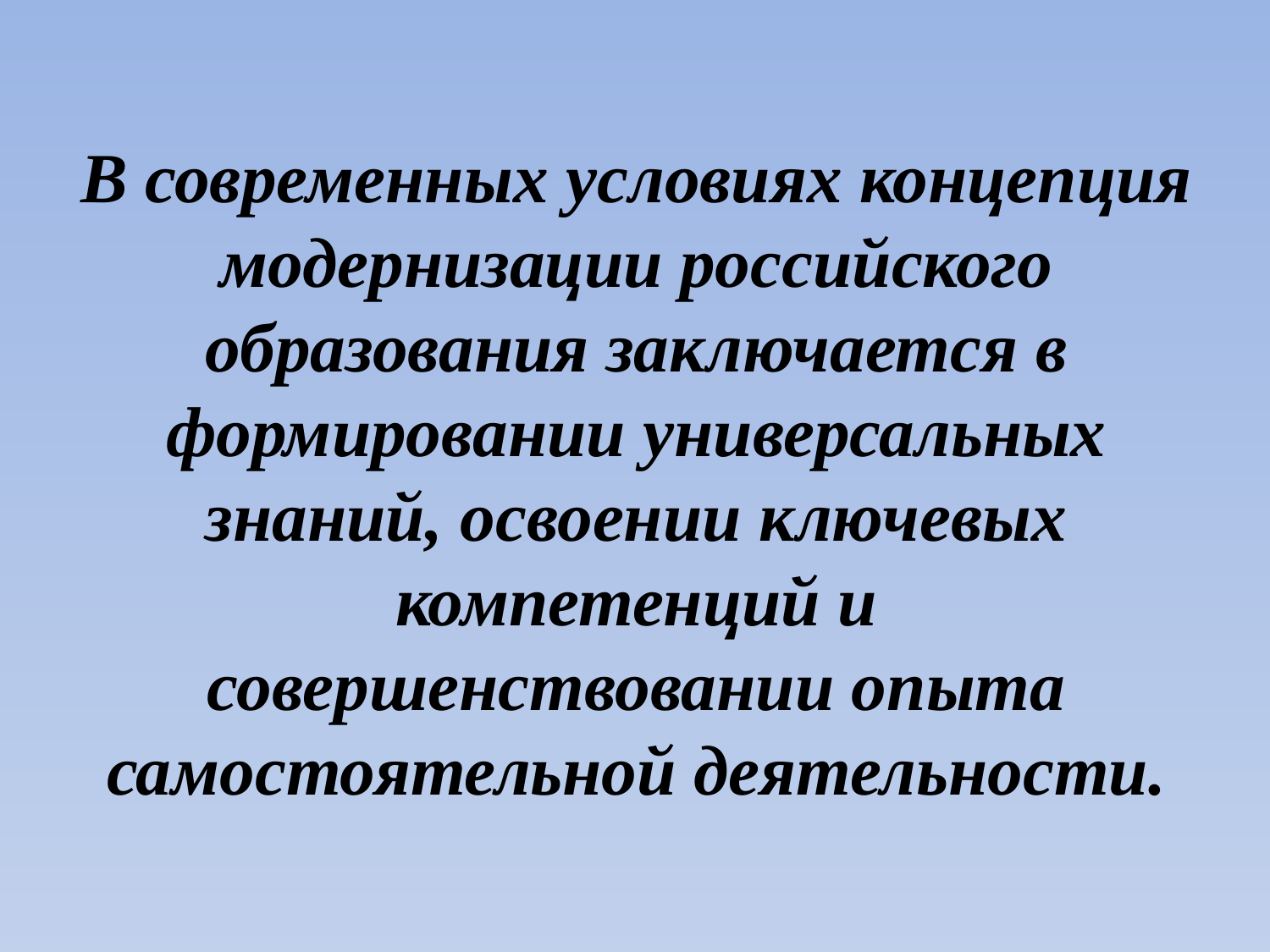

В современных условиях концепция модернизации российского образования заключается в формировании универсальных знаний, освоении ключевых компетенций и совершенствовании опыта самостоятельной деятельности.